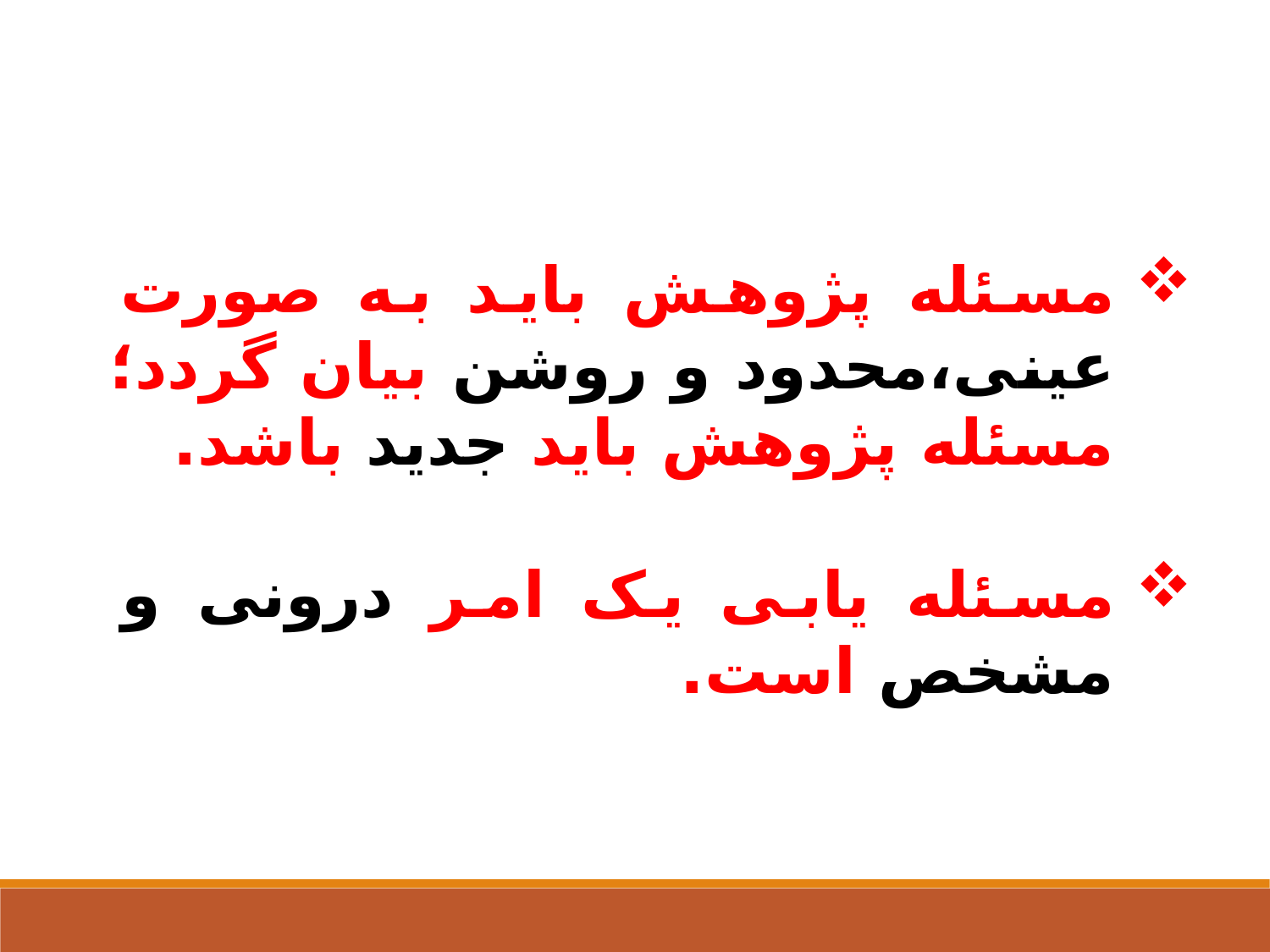

مسئله پژوهش باید به صورت عینی،محدود و روشن بیان گردد؛ مسئله پژوهش باید جدید باشد.

مسئله یابی یک امر درونی و مشخص است.